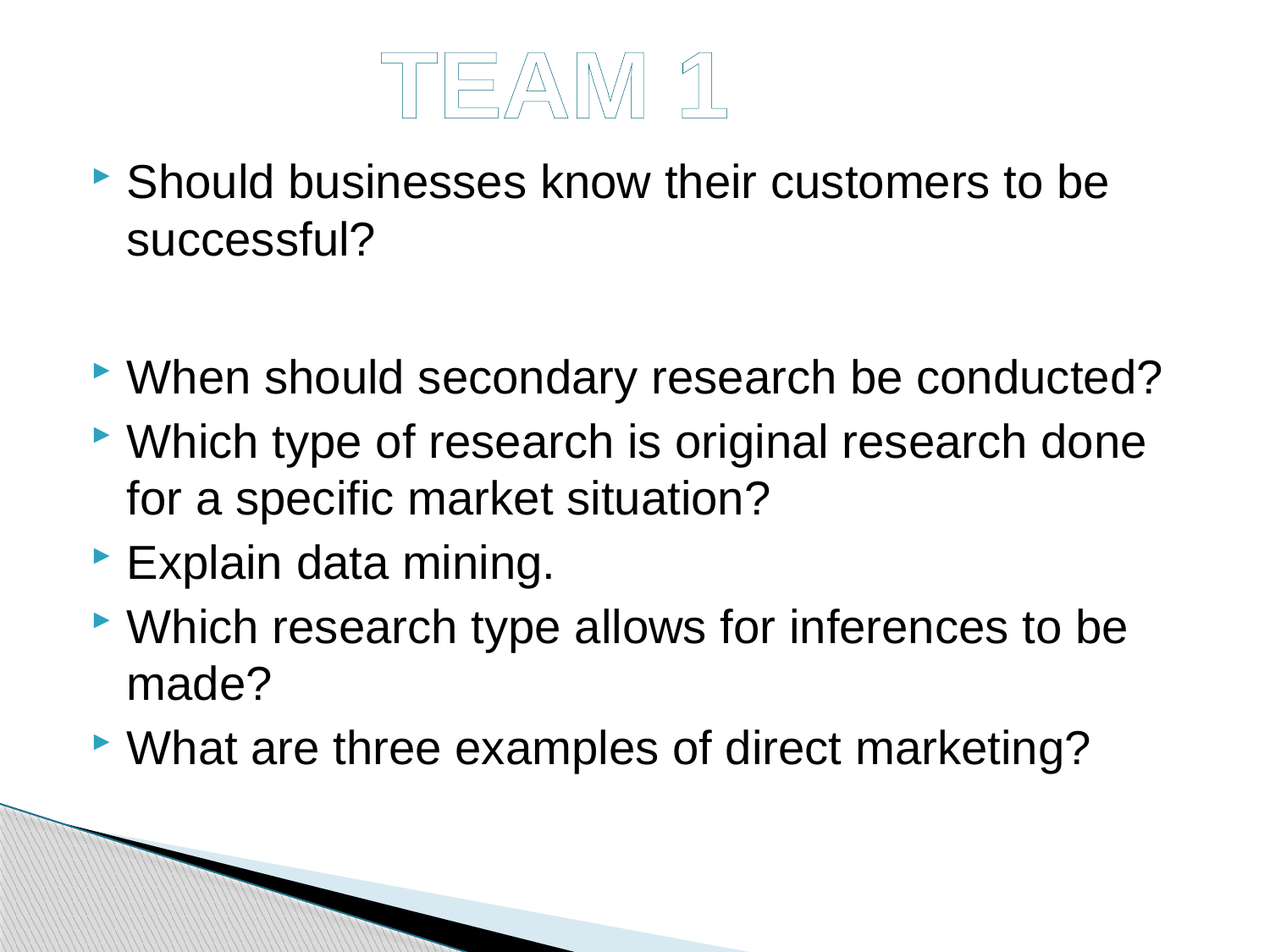

TEAM 1
Should businesses know their customers to be successful?

When should secondary research be conducted?
Which type of research is original research done for a specific market situation?
Explain data mining.
Which research type allows for inferences to be made?
What are three examples of direct marketing?